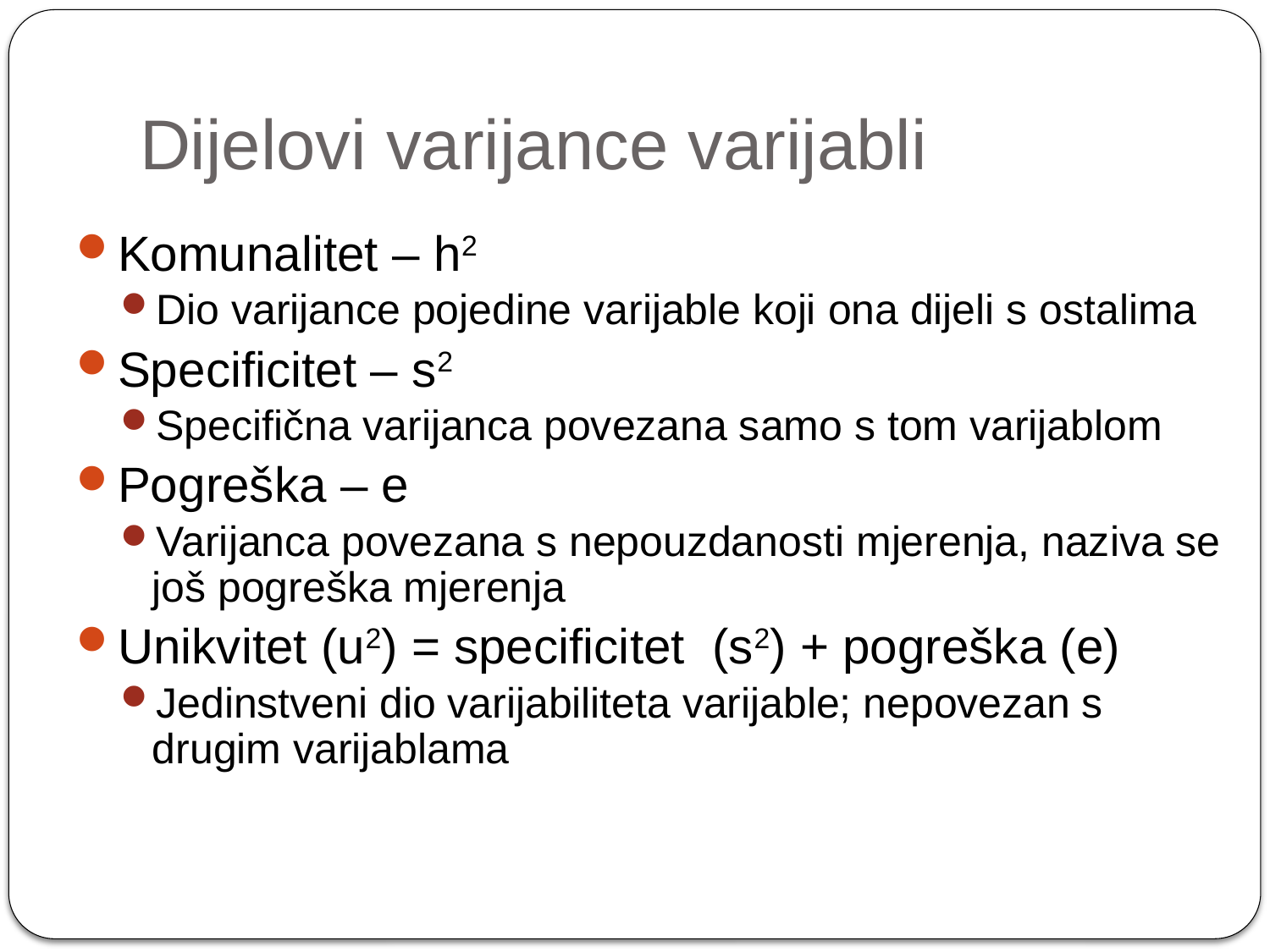

# Dijelovi varijance varijabli
Komunalitet – h2
Dio varijance pojedine varijable koji ona dijeli s ostalima
Specificitet – s2
Specifična varijanca povezana samo s tom varijablom
Pogreška – e
Varijanca povezana s nepouzdanosti mjerenja, naziva se još pogreška mjerenja
Unikvitet (u2) = specificitet  (s2) + pogreška (e)
Jedinstveni dio varijabiliteta varijable; nepovezan s drugim varijablama